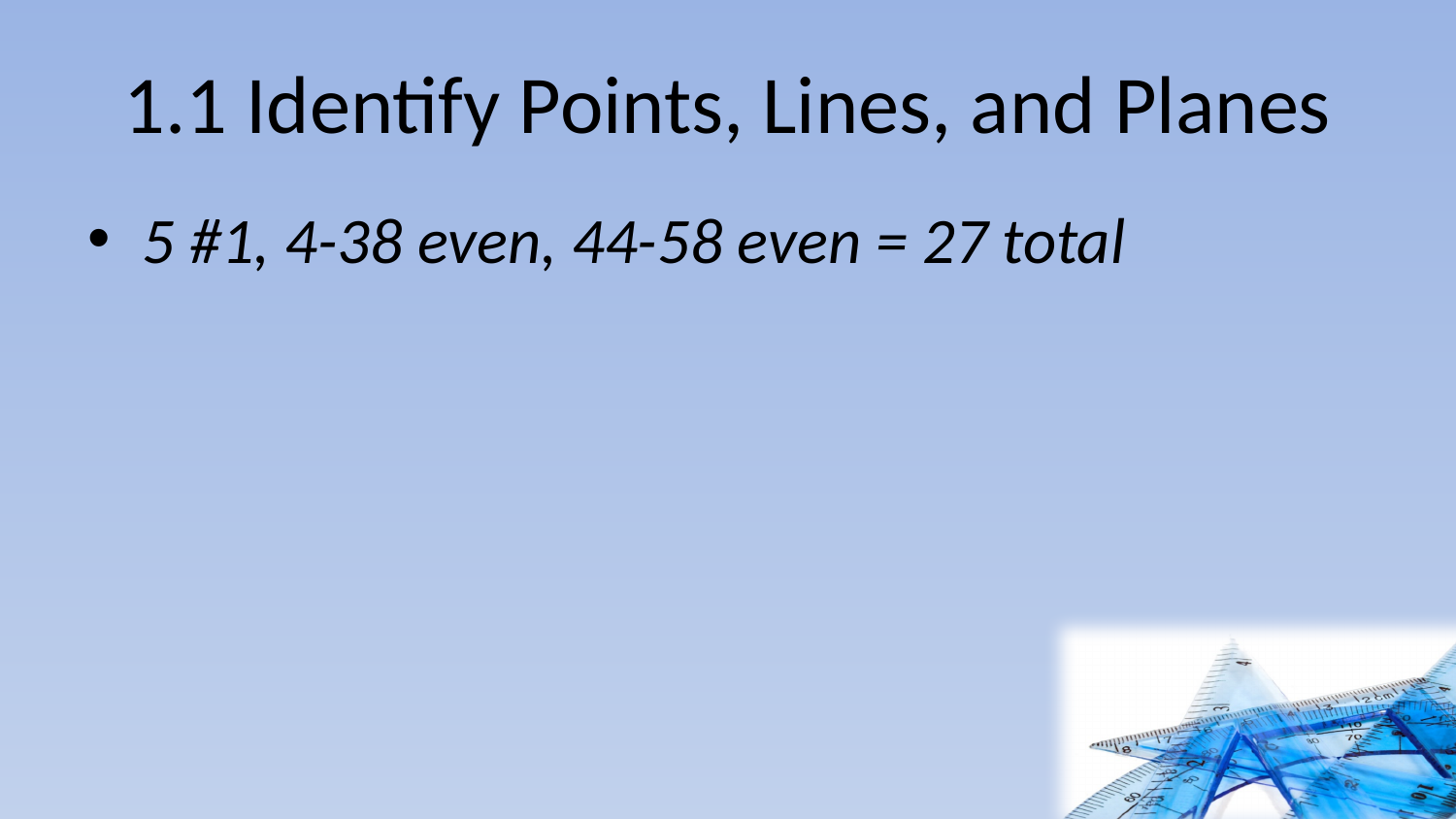

# 1.1 Identify Points, Lines, and Planes
5 #1, 4-38 even, 44-58 even = 27 total